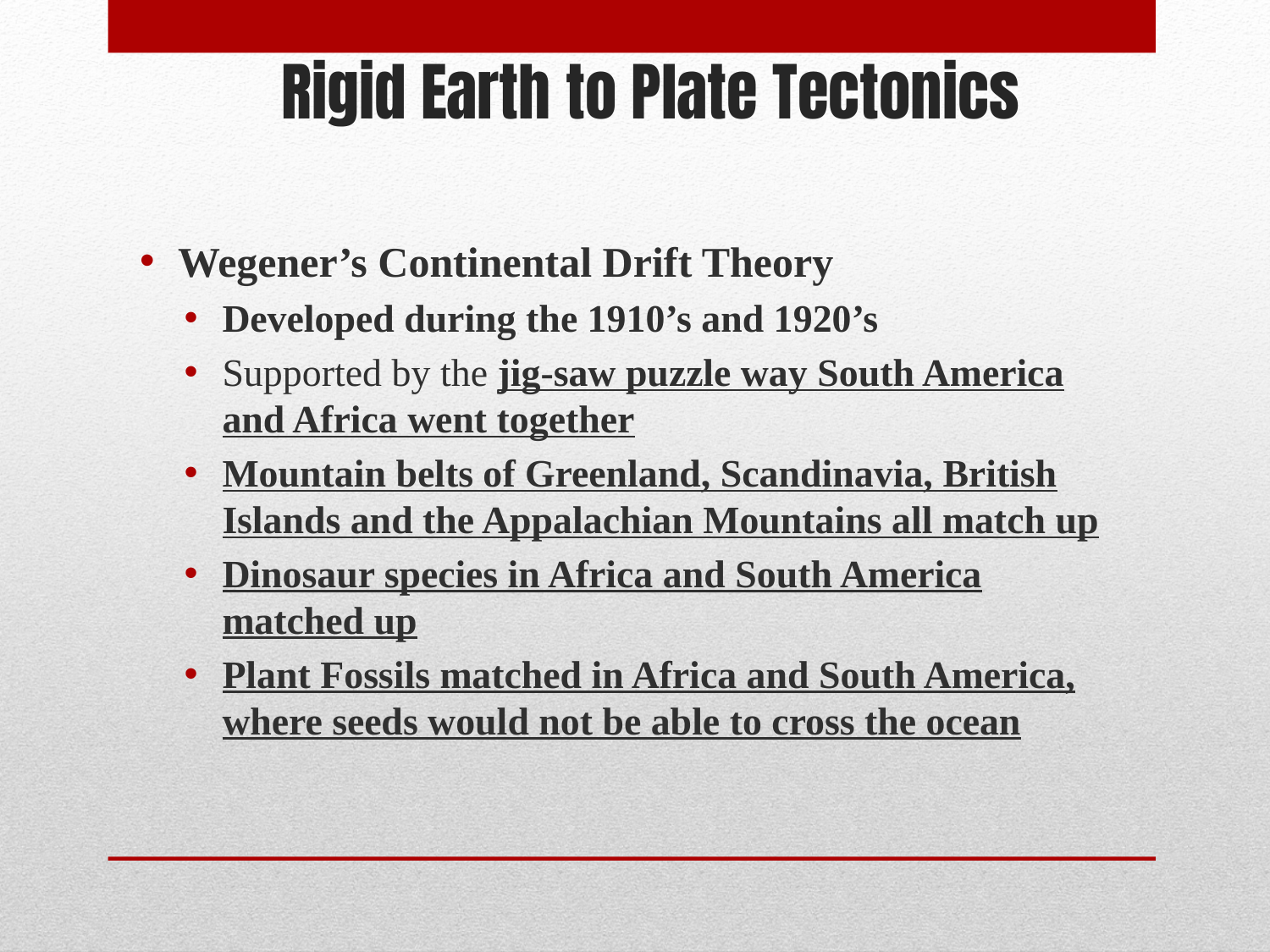

Rigid Earth to Plate Tectonics
Wegener’s Continental Drift Theory
Developed during the 1910’s and 1920’s
Supported by the jig-saw puzzle way South America and Africa went together
Mountain belts of Greenland, Scandinavia, British Islands and the Appalachian Mountains all match up
Dinosaur species in Africa and South America matched up
Plant Fossils matched in Africa and South America, where seeds would not be able to cross the ocean